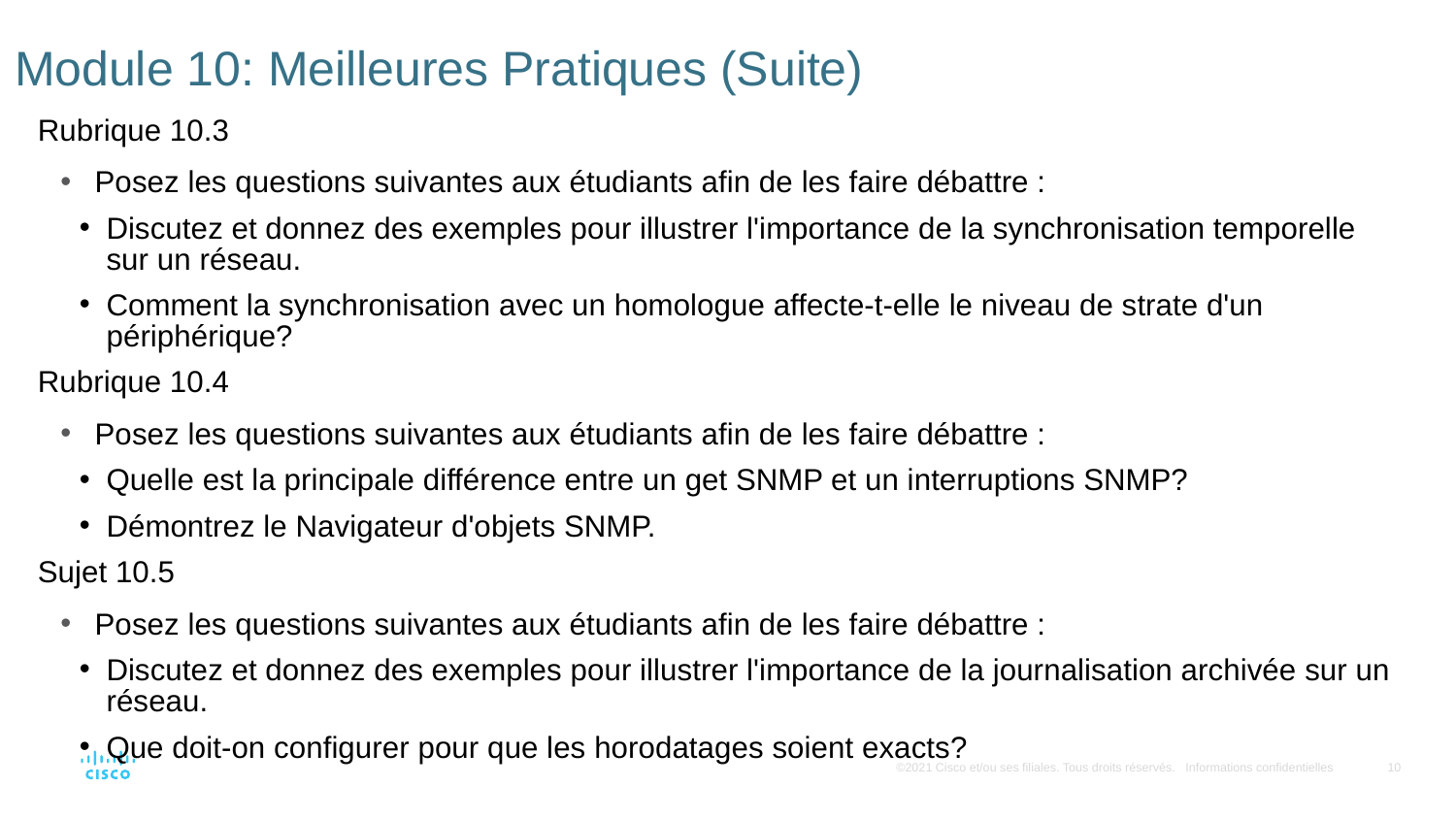

# Module 10: Meilleures Pratiques (Suite)
Rubrique 10.3
Posez les questions suivantes aux étudiants afin de les faire débattre :
Discutez et donnez des exemples pour illustrer l'importance de la synchronisation temporelle sur un réseau.
Comment la synchronisation avec un homologue affecte-t-elle le niveau de strate d'un périphérique?
Rubrique 10.4
Posez les questions suivantes aux étudiants afin de les faire débattre :
Quelle est la principale différence entre un get SNMP et un interruptions SNMP?
Démontrez le Navigateur d'objets SNMP.
Sujet 10.5
Posez les questions suivantes aux étudiants afin de les faire débattre :
Discutez et donnez des exemples pour illustrer l'importance de la journalisation archivée sur un réseau.
Que doit-on configurer pour que les horodatages soient exacts?